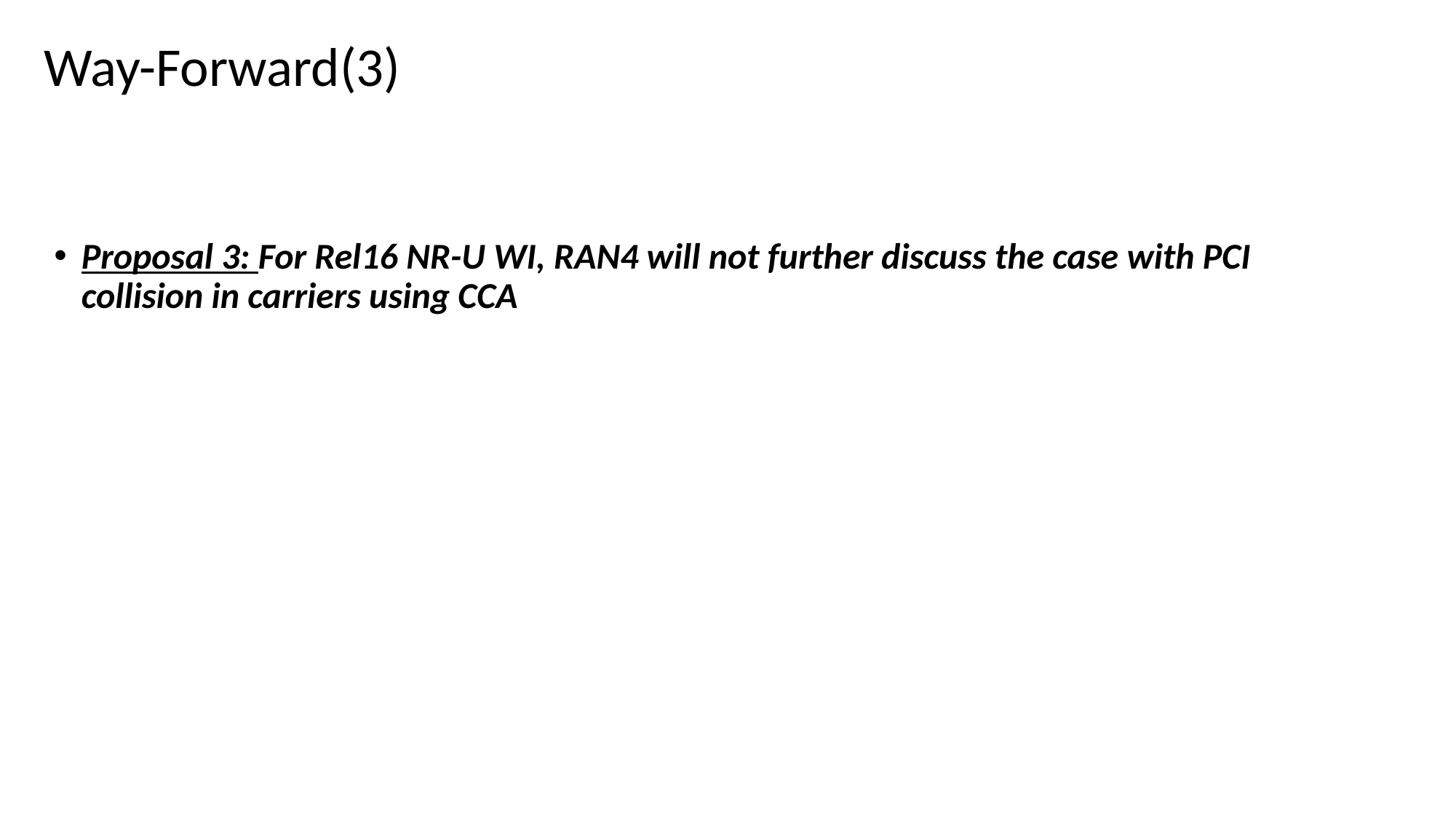

# Way-Forward(3)

Proposal 3: For Rel16 NR-U WI, RAN4 will not further discuss the case with PCI collision in carriers using CCA